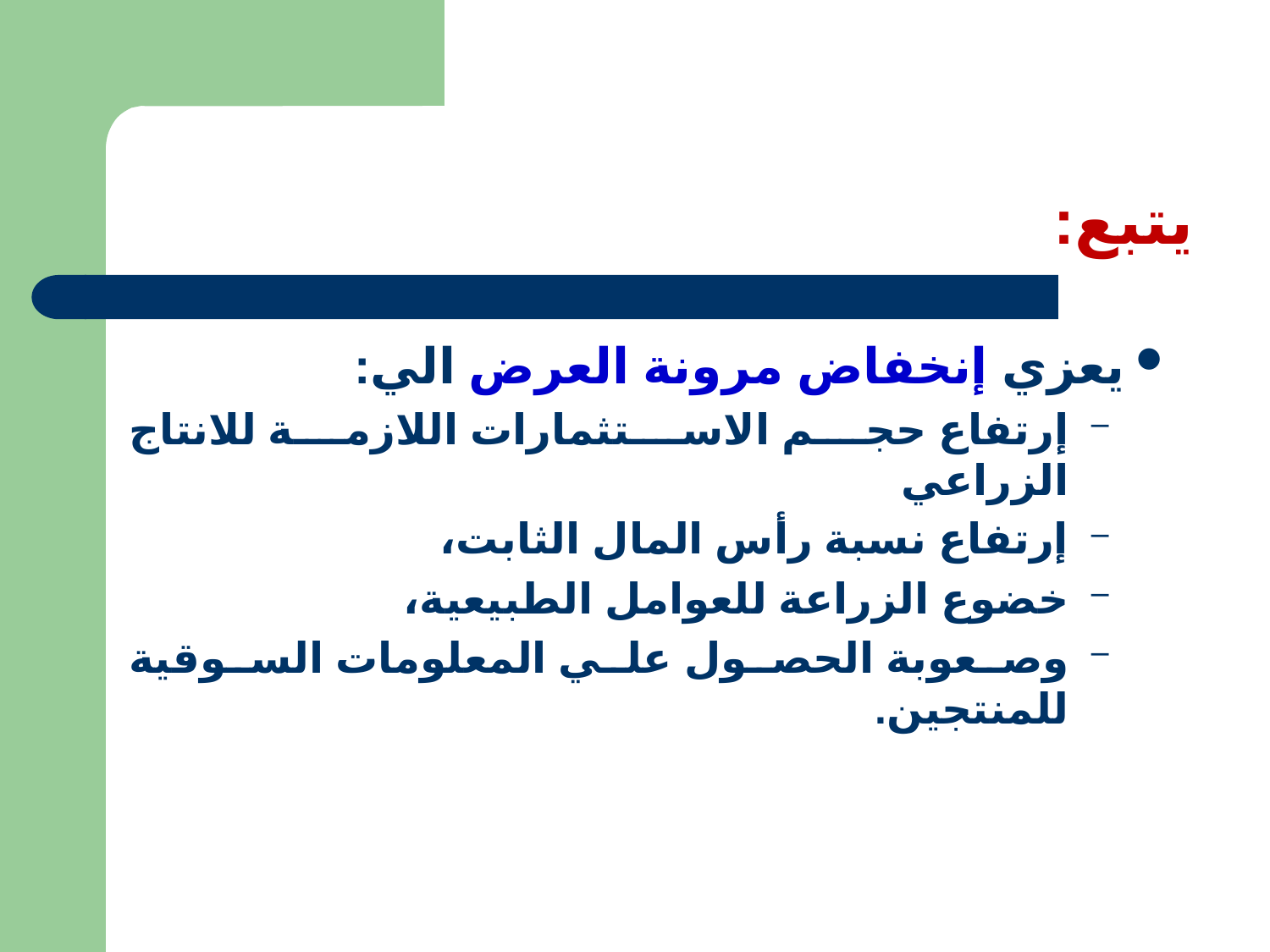

# يتبع:
يعزي إنخفاض مرونة العرض الي:
إرتفاع حجم الاستثمارات اللازمة للانتاج الزراعي
إرتفاع نسبة رأس المال الثابت،
خضوع الزراعة للعوامل الطبيعية،
وصعوبة الحصول علي المعلومات السوقية للمنتجين.